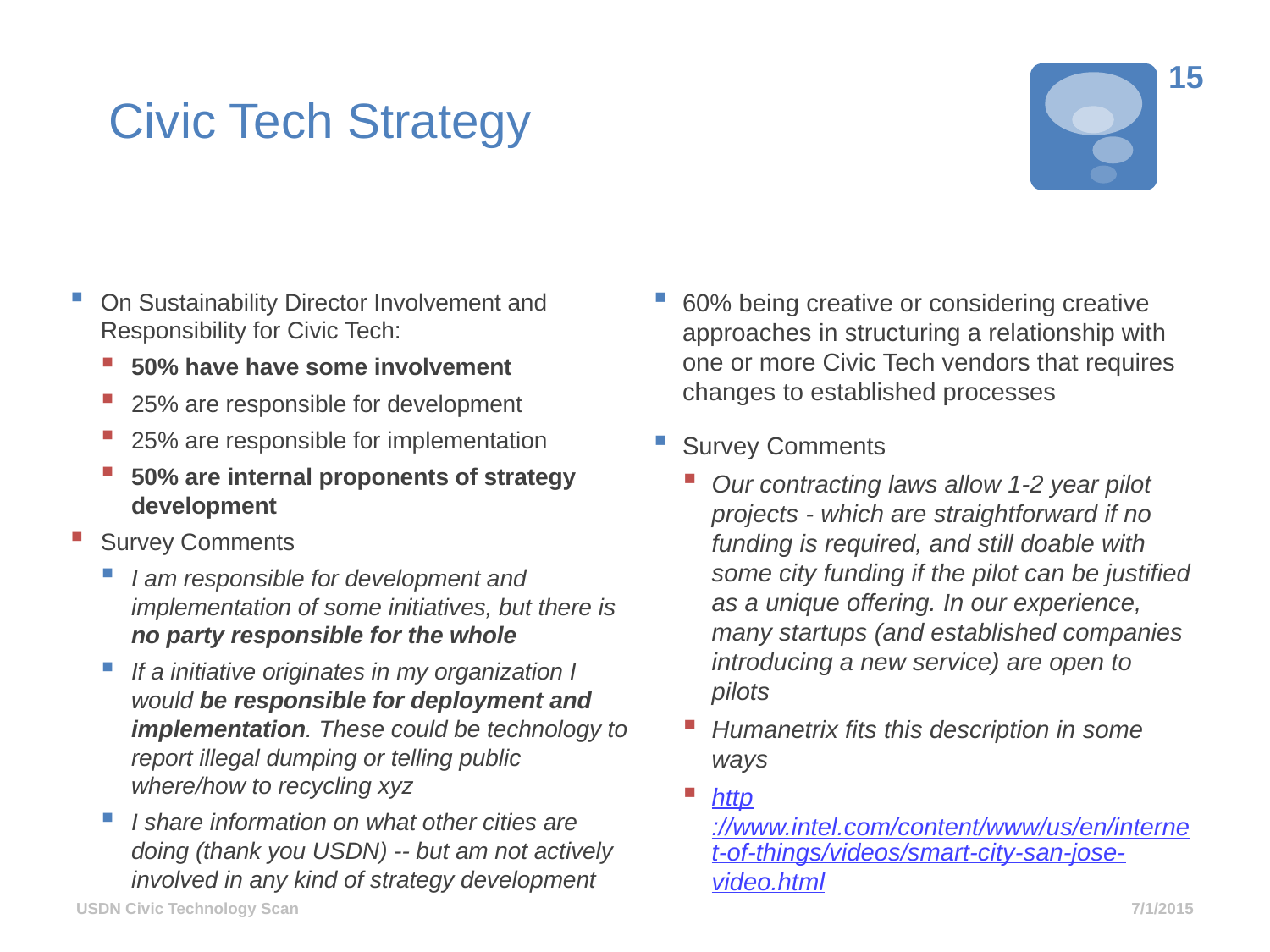

# Civic Tech Strategy
15
Civic Tech Strategy Development
Partnership Options
60% being creative or considering creative approaches in structuring a relationship with one or more Civic Tech vendors that requires changes to established processes
Survey Comments
Our contracting laws allow 1-2 year pilot projects - which are straightforward if no funding is required, and still doable with some city funding if the pilot can be justified as a unique offering. In our experience, many startups (and established companies introducing a new service) are open to pilots
Humanetrix fits this description in some ways
http://www.intel.com/content/www/us/en/internet-of-things/videos/smart-city-san-jose-video.html

On Sustainability Director Involvement and Responsibility for Civic Tech:
50% have have some involvement
25% are responsible for development
25% are responsible for implementation
50% are internal proponents of strategy development
Survey Comments
I am responsible for development and implementation of some initiatives, but there is no party responsible for the whole
If a initiative originates in my organization I would be responsible for deployment and implementation. These could be technology to report illegal dumping or telling public where/how to recycling xyz
I share information on what other cities are doing (thank you USDN) -- but am not actively involved in any kind of strategy development

USDN Civic Technology Scan
7/1/2015